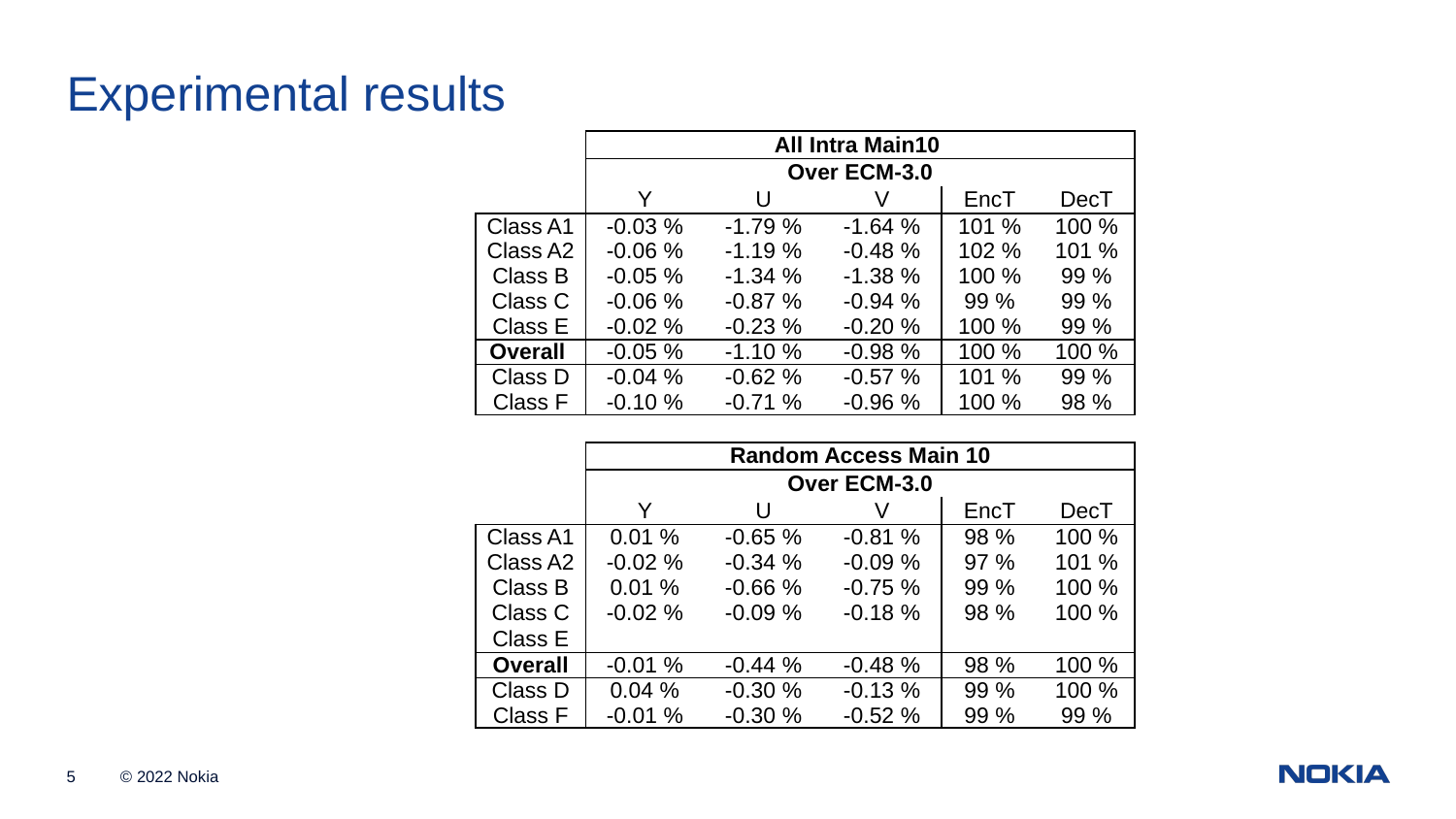

Experimental results
|  | All Intra Main10 |  |  |  |  |
| --- | --- | --- | --- | --- | --- |
|  | Over ECM-3.0 |  |  |  |  |
|  | Y | U | V | EncT | DecT |
| Class A1 | -0.03 % | -1.79 % | -1.64 % | 101 % | 100 % |
| Class A2 | -0.06 % | -1.19 % | -0.48 % | 102 % | 101 % |
| Class B | -0.05 % | -1.34 % | -1.38 % | 100 % | 99 % |
| Class C | -0.06 % | -0.87 % | -0.94 % | 99 % | 99 % |
| Class E | -0.02 % | -0.23 % | -0.20 % | 100 % | 99 % |
| Overall | -0.05 % | -1.10 % | -0.98 % | 100 % | 100 % |
| Class D | -0.04 % | -0.62 % | -0.57 % | 101 % | 99 % |
| Class F | -0.10 % | -0.71 % | -0.96 % | 100 % | 98 % |
|  |  |  |  |  |  |
|  | Random Access Main 10 |  |  |  |  |
|  | Over ECM-3.0 |  |  |  |  |
|  | Y | U | V | EncT | DecT |
| Class A1 | 0.01 % | -0.65 % | -0.81 % | 98 % | 100 % |
| Class A2 | -0.02 % | -0.34 % | -0.09 % | 97 % | 101 % |
| Class B | 0.01 % | -0.66 % | -0.75 % | 99 % | 100 % |
| Class C | -0.02 % | -0.09 % | -0.18 % | 98 % | 100 % |
| Class E |  |  |  |  |  |
| Overall | -0.01 % | -0.44 % | -0.48 % | 98 % | 100 % |
| Class D | 0.04 % | -0.30 % | -0.13 % | 99 % | 100 % |
| Class F | -0.01 % | -0.30 % | -0.52 % | 99 % | 99 % |